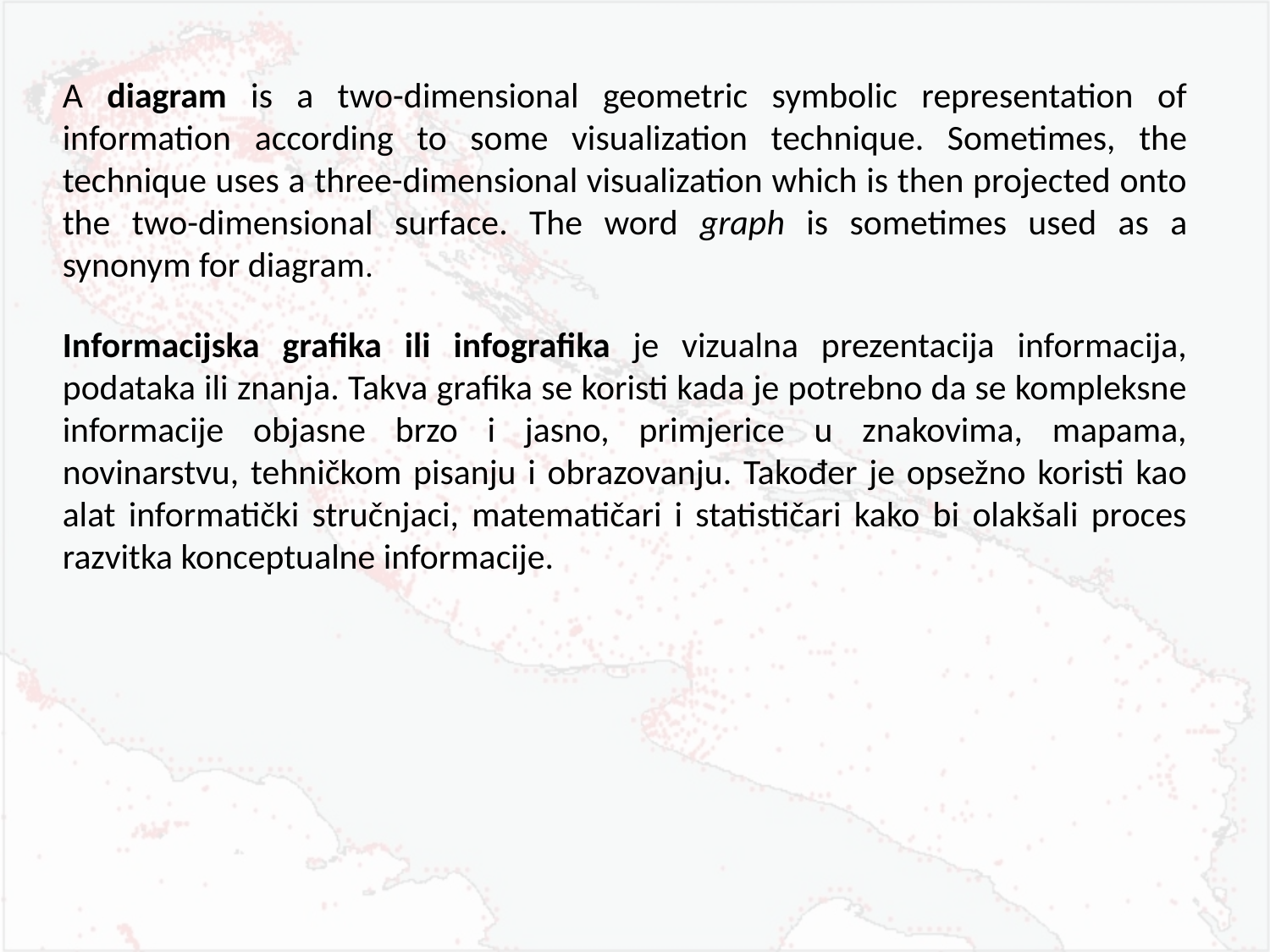

A diagram is a two-dimensional geometric symbolic representation of information according to some visualization technique. Sometimes, the technique uses a three-dimensional visualization which is then projected onto the two-dimensional surface. The word graph is sometimes used as a synonym for diagram.
Informacijska grafika ili infografika je vizualna prezentacija informacija, podataka ili znanja. Takva grafika se koristi kada je potrebno da se kompleksne informacije objasne brzo i jasno, primjerice u znakovima, mapama, novinarstvu, tehničkom pisanju i obrazovanju. Također je opsežno koristi kao alat informatički stručnjaci, matematičari i statističari kako bi olakšali proces razvitka konceptualne informacije.